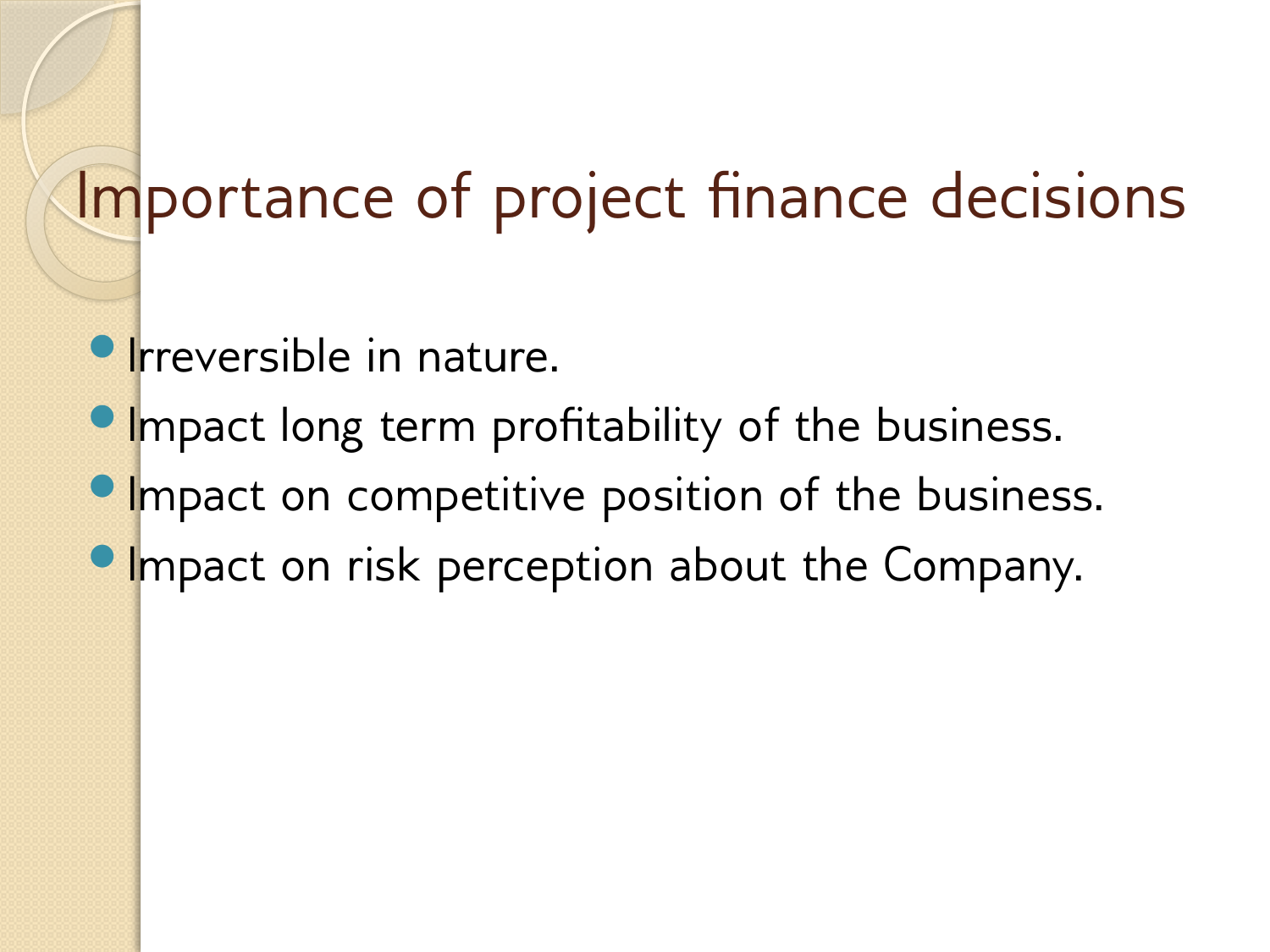

# Importance of project finance decisions
Irreversible in nature.
Impact long term profitability of the business.
Impact on competitive position of the business.
Impact on risk perception about the Company.